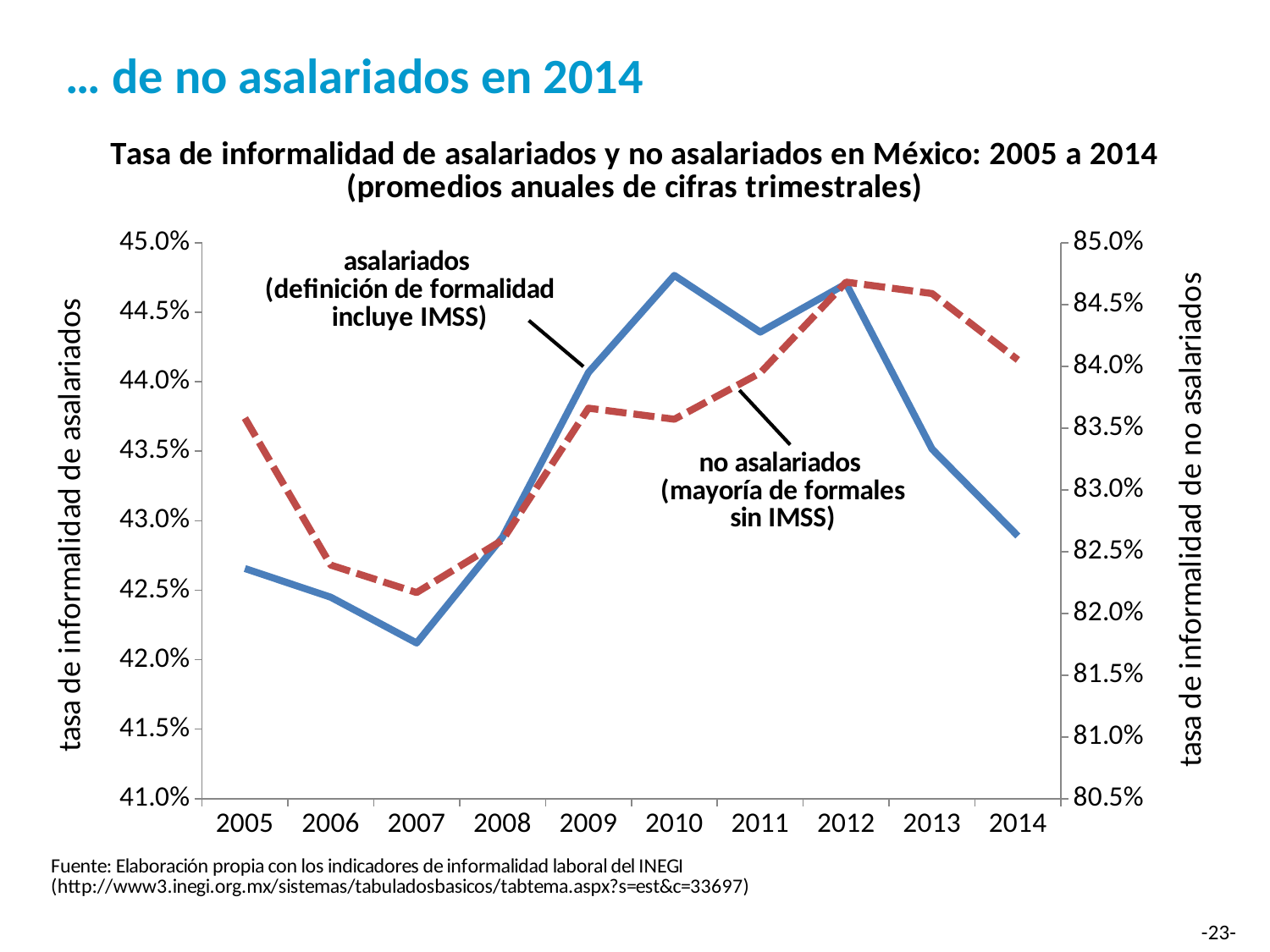

# … de no asalariados en 2014

### Chart

| Category | asalariados | no asalariados |
|---|---|---|
| 2005 | 0.42655938791531833 | 0.8358074317927301 |
| 2006 | 0.42449010475154464 | 0.8239048988349091 |
| 2007 | 0.42119954993226827 | 0.8216827792892704 |
| 2008 | 0.42881913540101924 | 0.8259310726782522 |
| 2009 | 0.4406647145510709 | 0.8366107004659015 |
| 2010 | 0.4476507653608201 | 0.8357136746363089 |
| 2011 | 0.4435679350224746 | 0.8394640314467645 |
| 2012 | 0.44704877199435744 | 0.8468160804995584 |
| 2013 | 0.43515557476542577 | 0.8458872113827822 |
| 2014 | 0.4288969060152065 | 0.8405170751238613 |
-23-